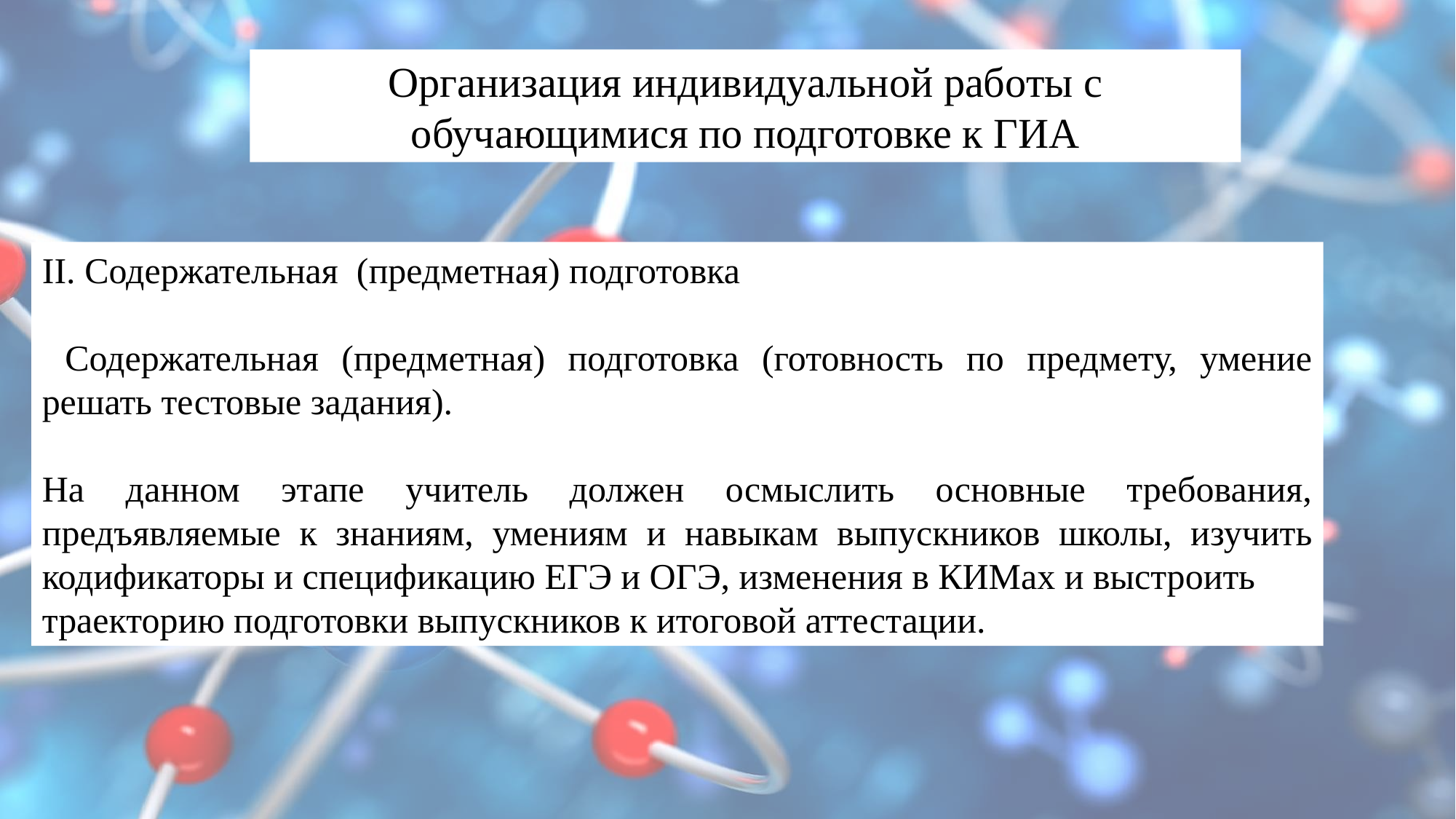

Организация индивидуальной работы с обучающимися по подготовке к ГИА
II. Содержательная  (предметная) подготовка

 Содержательная (предметная) подготовка (готовность по предмету, умение решать тестовые задания).

На данном этапе учитель должен осмыслить основные требования, предъявляемые к знаниям, умениям и навыкам выпускников школы, изучить кодификаторы и спецификацию ЕГЭ и ОГЭ, изменения в КИМах и выстроить
траекторию подготовки выпускников к итоговой аттестации.